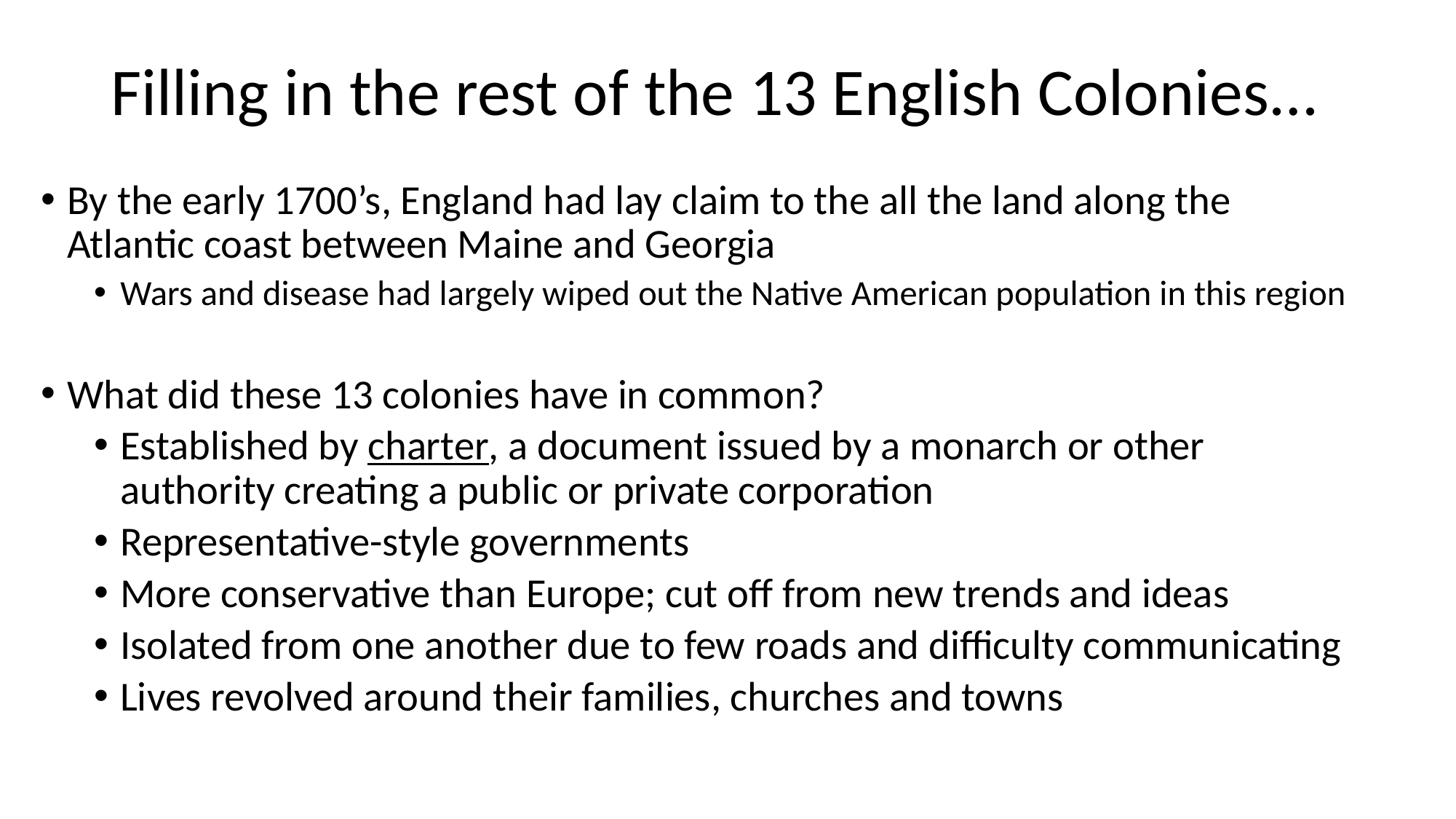

# Filling in the rest of the 13 English Colonies…
By the early 1700’s, England had lay claim to the all the land along the Atlantic coast between Maine and Georgia
Wars and disease had largely wiped out the Native American population in this region

What did these 13 colonies have in common?
Established by charter, a document issued by a monarch or other authority creating a public or private corporation
Representative-style governments
More conservative than Europe; cut off from new trends and ideas
Isolated from one another due to few roads and difficulty communicating
Lives revolved around their families, churches and towns